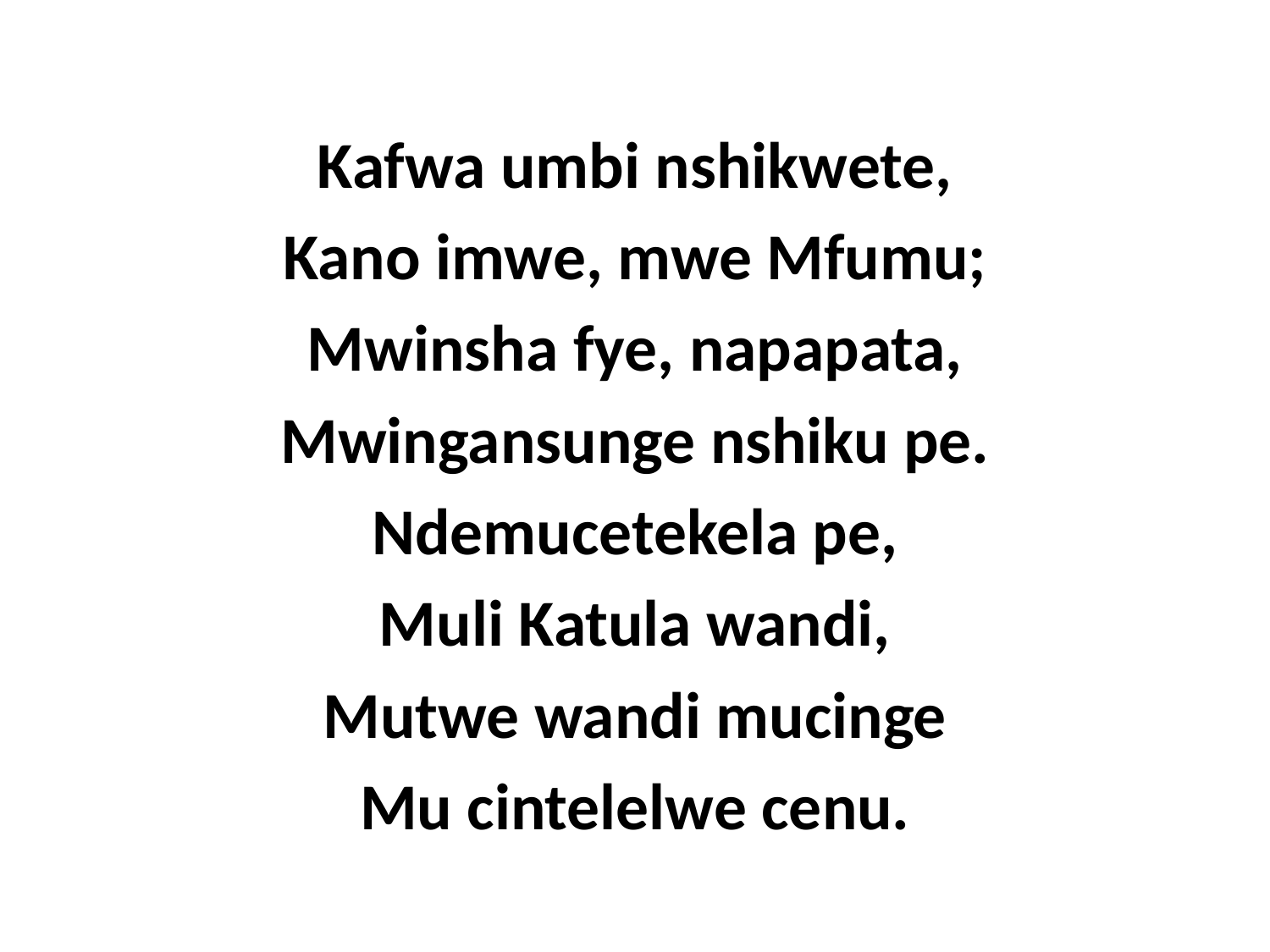

Kafwa umbi nshikwete,
Kano imwe, mwe Mfumu;
Mwinsha fye, napapata,
Mwingansunge nshiku pe.
Ndemucetekela pe,
Muli Katula wandi,
Mutwe wandi mucinge
Mu cintelelwe cenu.